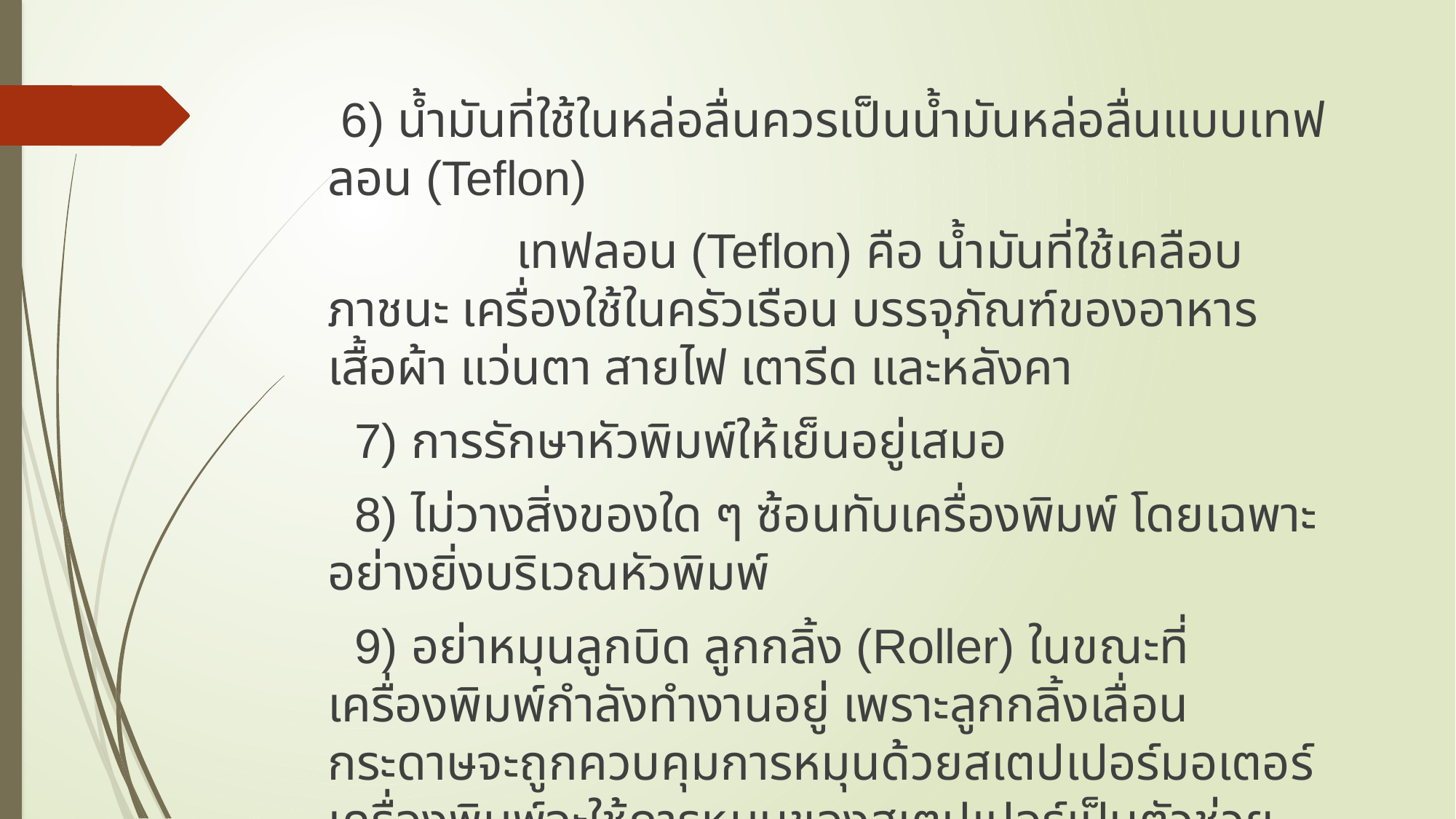

6) น้ำมันที่ใช้ในหล่อลื่นควรเป็นน้ำมันหล่อลื่นแบบเทฟลอน (Teflon)
               เทฟลอน (Teflon) คือ น้ำมันที่ใช้เคลือบภาชนะ เครื่องใช้ในครัวเรือน บรรจุภัณฑ์ของอาหาร เสื้อผ้า แว่นตา สายไฟ เตารีด และหลังคา
  7) การรักษาหัวพิมพ์ให้เย็นอยู่เสมอ
  8) ไม่วางสิ่งของใด ๆ ซ้อนทับเครื่องพิมพ์ โดยเฉพาะอย่างยิ่งบริเวณหัวพิมพ์
  9) อย่าหมุนลูกบิด ลูกกลิ้ง (Roller) ในขณะที่เครื่องพิมพ์กำลังทำงานอยู่ เพราะลูกกลิ้งเลื่อนกระดาษจะถูกควบคุมการหมุนด้วยสเตปเปอร์มอเตอร์ เครื่องพิมพ์จะใช้การหมุนของสเตปเปอร์เป็นตัวช่วยระบุตำแหน่งหรือระยะของกระดาษ การหมุนลูกบิดควบคุมลูกกลิ้งจะทำให้ตำแหน่งที่ระบุนั้นผิดเพี้ยนไป และอาจเกิดความเสียหายแก่เครื่องพิมพ์ได้